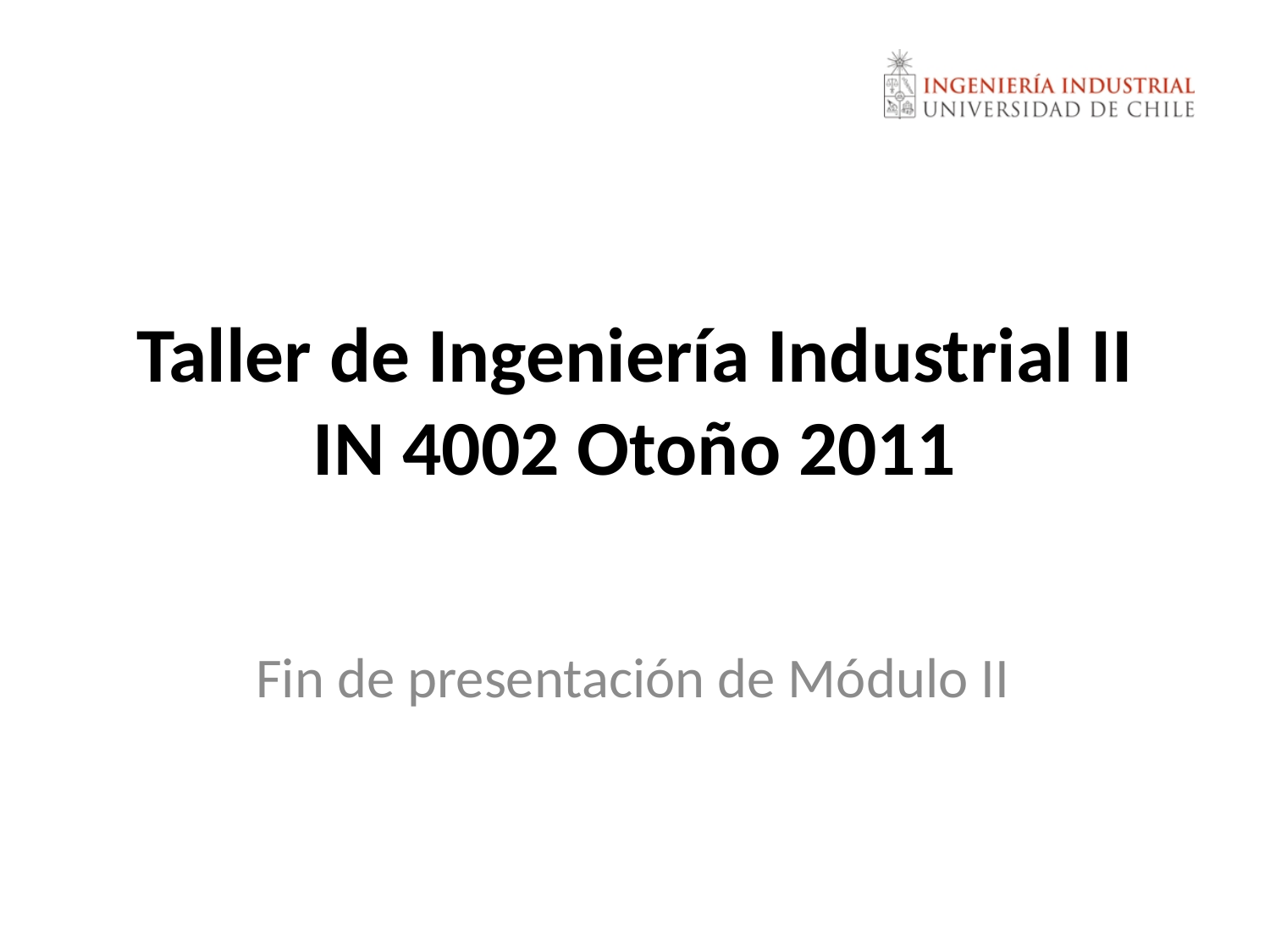

# Taller de Ingeniería Industrial II IN 4002 Otoño 2011
Fin de presentación de Módulo II